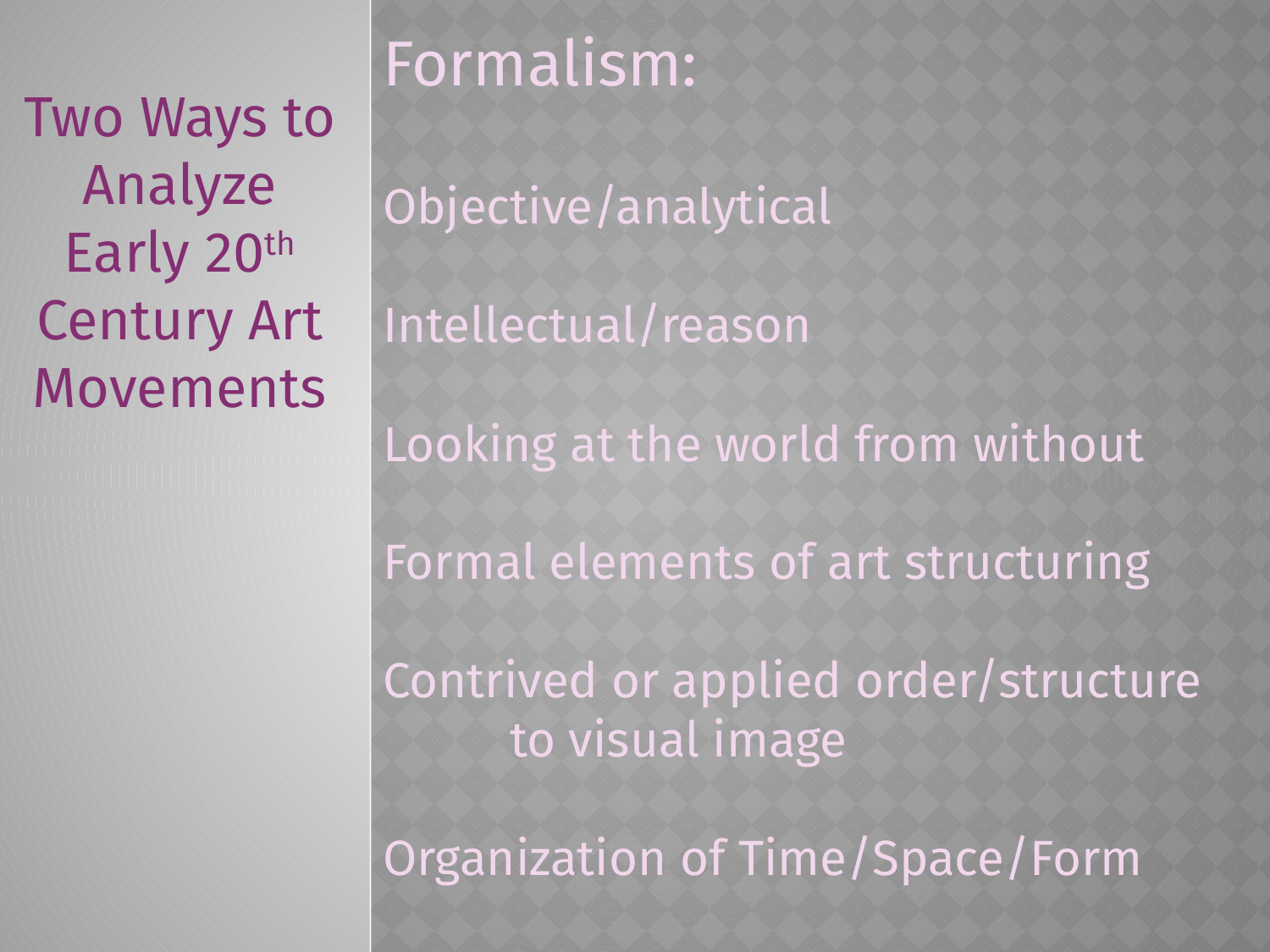

Formalism:

Objective/analytical

Intellectual/reason

Looking at the world from without

Formal elements of art structuring

Contrived or applied order/structure
  	to visual image

Organization of Time/Space/Form
Two Ways to Analyze Early 20th Century Art Movements